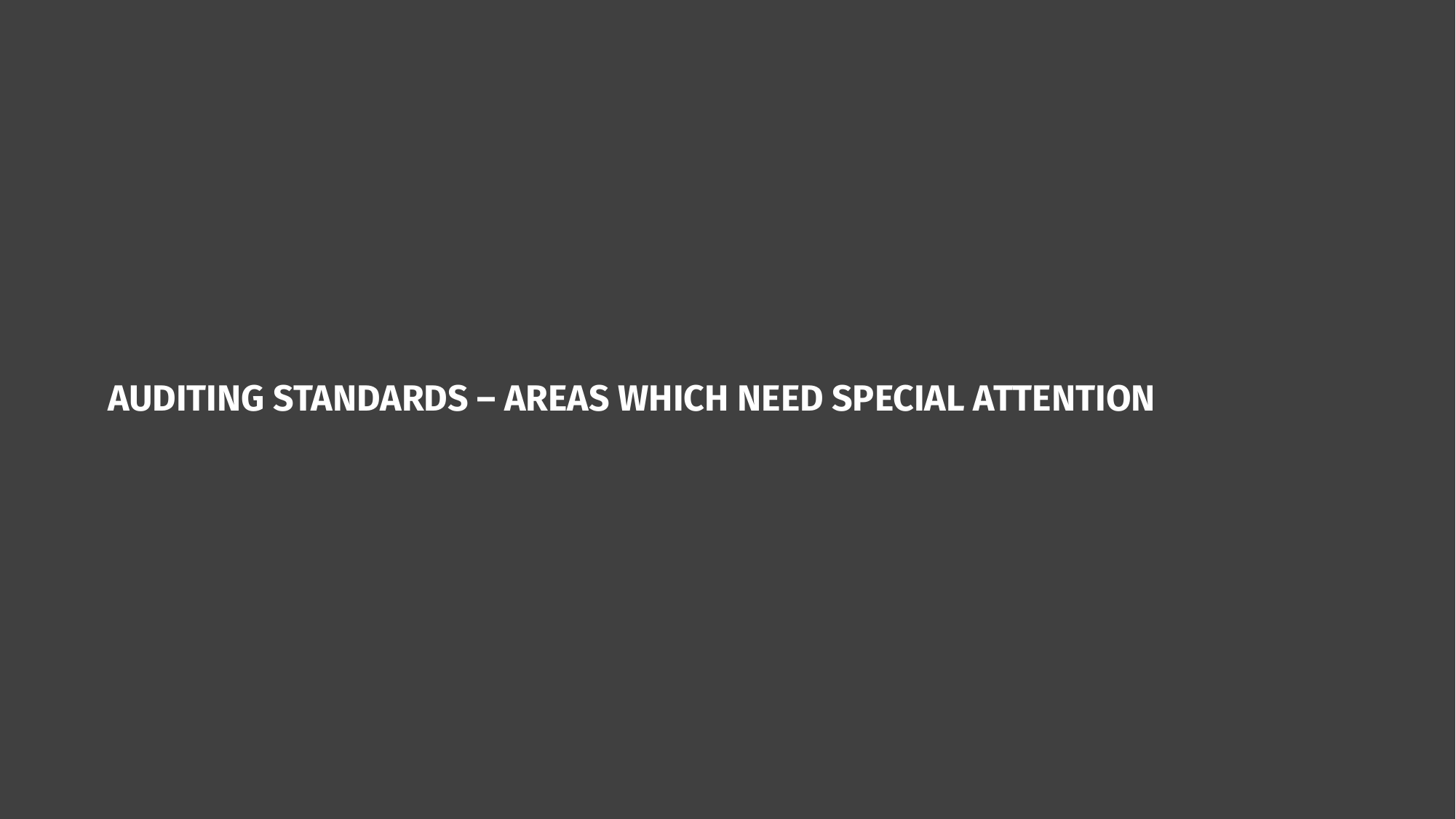

Auditing standards – areas which need special attention